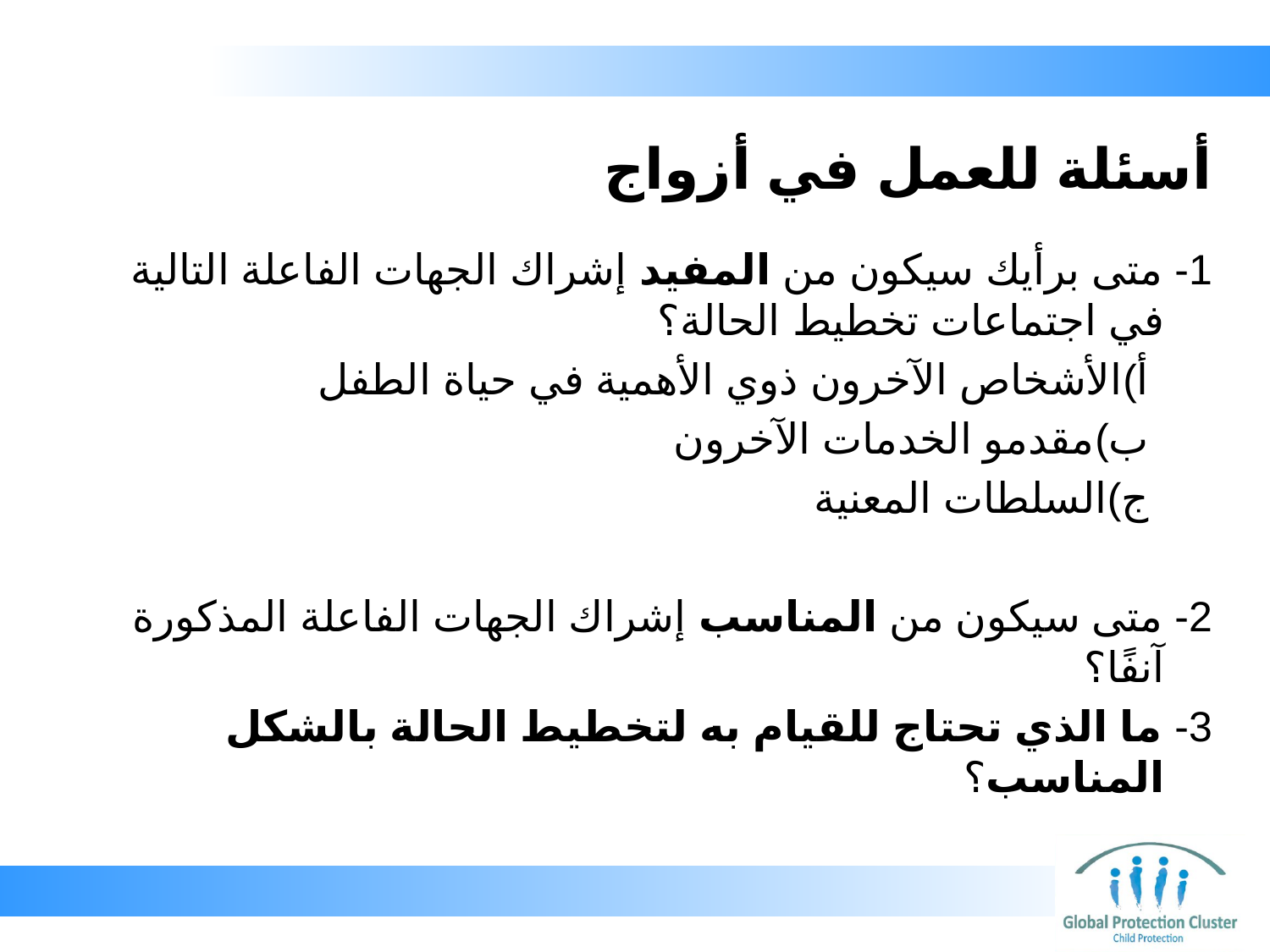

# أسئلة للعمل في أزواج
1- متى برأيك سيكون من المفيد إشراك الجهات الفاعلة التالية في اجتماعات تخطيط الحالة؟
أ)	الأشخاص الآخرون ذوي الأهمية في حياة الطفل
ب)	مقدمو الخدمات الآخرون
ج)	السلطات المعنية

2- متى سيكون من المناسب إشراك الجهات الفاعلة المذكورة آنفًا؟
3- ما الذي تحتاج للقيام به لتخطيط الحالة بالشكل المناسب؟